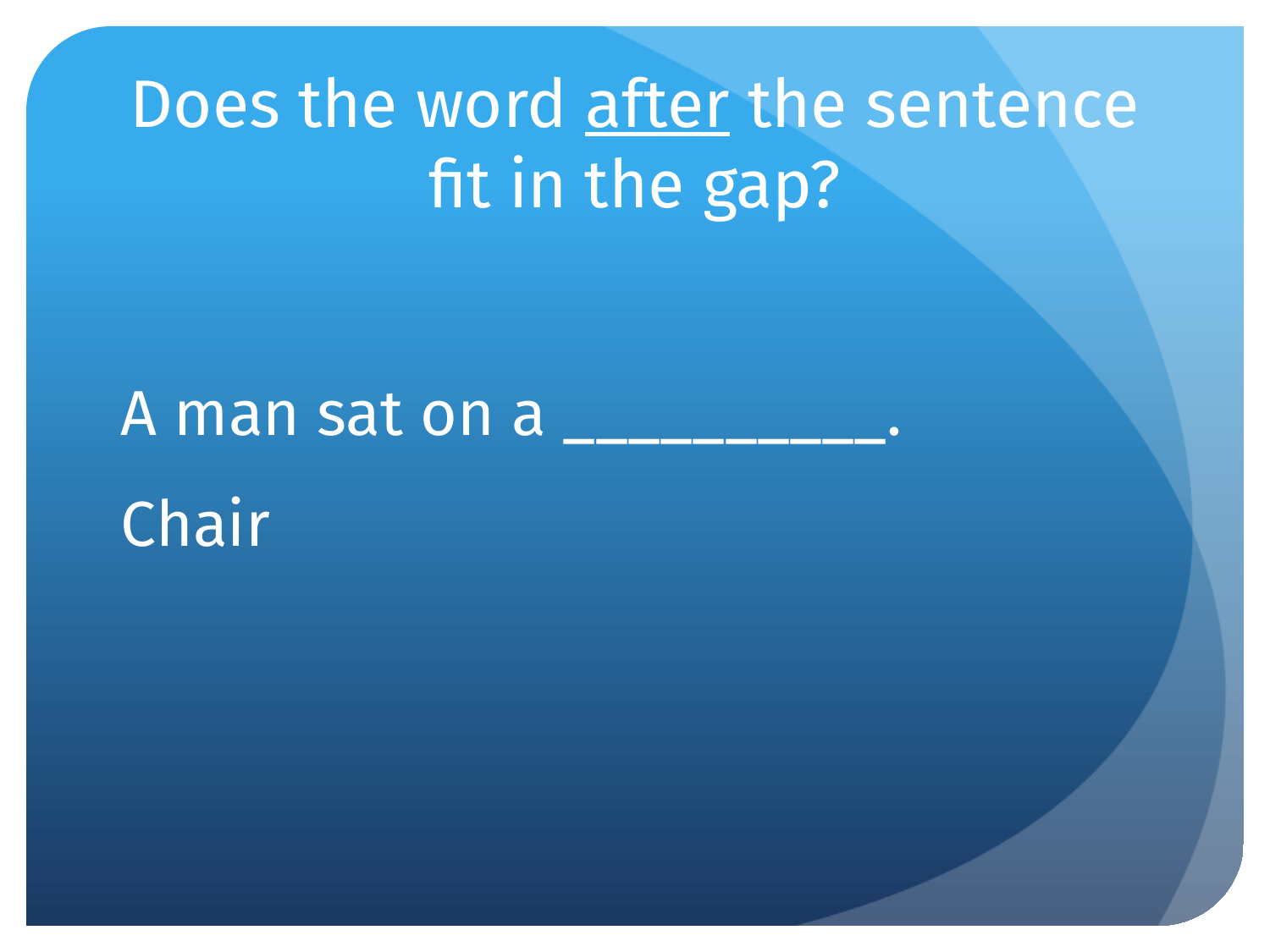

# Does the word after the sentence fit in the gap?

A man sat on a __________.
Chair